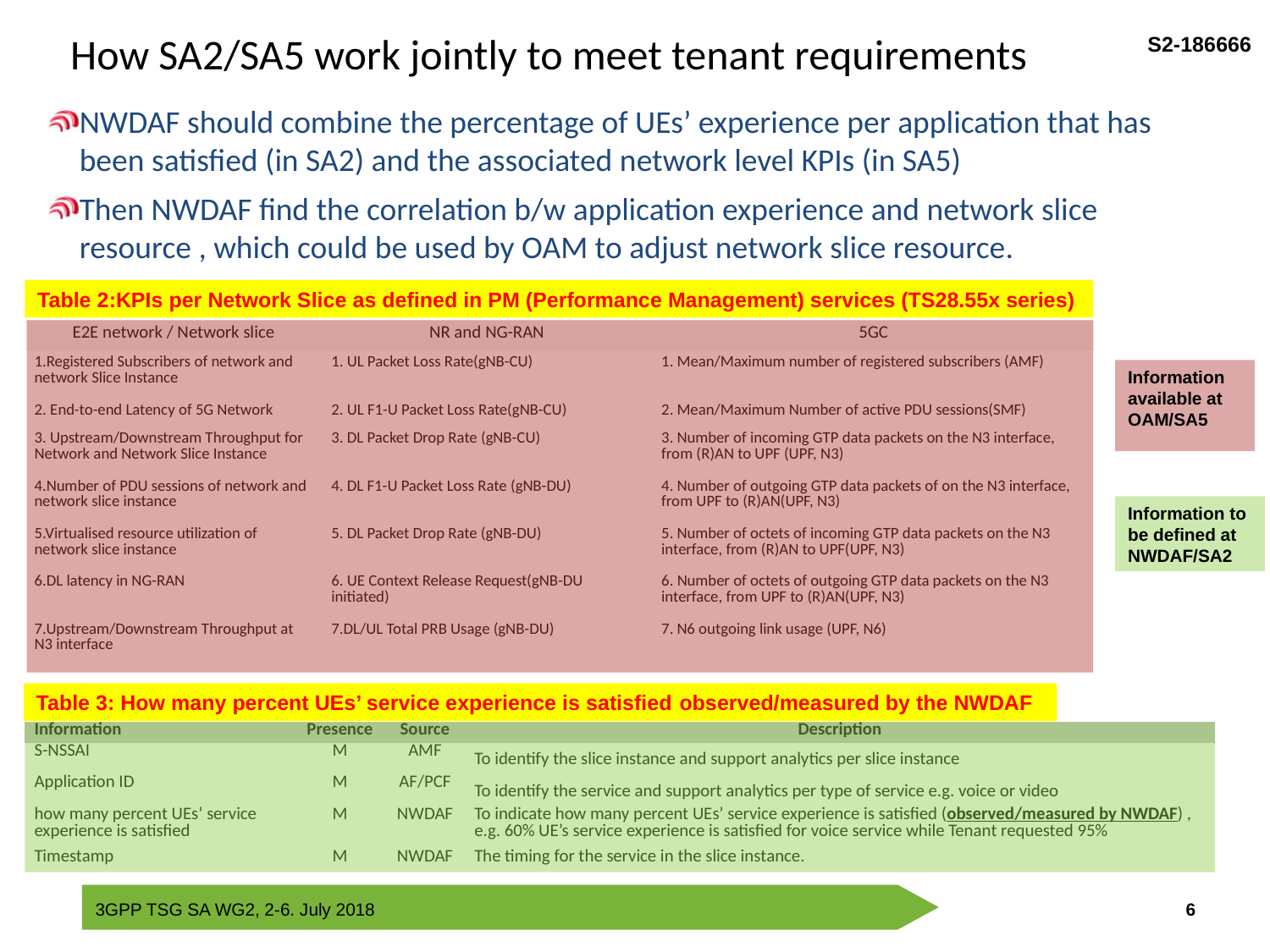

How SA2/SA5 work jointly to meet tenant requirements
NWDAF should combine the percentage of UEs’ experience per application that has been satisfied (in SA2) and the associated network level KPIs (in SA5)
Then NWDAF find the correlation b/w application experience and network slice resource , which could be used by OAM to adjust network slice resource.
Table 2:KPIs per Network Slice as defined in PM (Performance Management) services (TS28.55x series)
| E2E network / Network slice | NR and NG-RAN | 5GC |
| --- | --- | --- |
| 1.Registered Subscribers of network and network Slice Instance | 1. UL Packet Loss Rate(gNB-CU) | 1. Mean/Maximum number of registered subscribers (AMF) |
| 2. End-to-end Latency of 5G Network | 2. UL F1-U Packet Loss Rate(gNB-CU) | 2. Mean/Maximum Number of active PDU sessions(SMF) |
| 3. Upstream/Downstream Throughput for Network and Network Slice Instance | 3. DL Packet Drop Rate (gNB-CU) | 3. Number of incoming GTP data packets on the N3 interface, from (R)AN to UPF (UPF, N3) |
| 4.Number of PDU sessions of network and network slice instance | 4. DL F1-U Packet Loss Rate (gNB-DU) | 4. Number of outgoing GTP data packets of on the N3 interface, from UPF to (R)AN(UPF, N3) |
| 5.Virtualised resource utilization of network slice instance | 5. DL Packet Drop Rate (gNB-DU) | 5. Number of octets of incoming GTP data packets on the N3 interface, from (R)AN to UPF(UPF, N3) |
| 6.DL latency in NG-RAN | 6. UE Context Release Request(gNB-DU initiated) | 6. Number of octets of outgoing GTP data packets on the N3 interface, from UPF to (R)AN(UPF, N3) |
| 7.Upstream/Downstream Throughput at N3 interface | 7.DL/UL Total PRB Usage (gNB-DU) | 7. N6 outgoing link usage (UPF, N6) |

Information available at OAM/SA5
Information to be defined at NWDAF/SA2
Table 3: How many percent UEs’ service experience is satisfied observed/measured by the NWDAF
| Information | Presence | Source | Description |
| --- | --- | --- | --- |
| S-NSSAI | M | AMF | To identify the slice instance and support analytics per slice instance |
| Application ID | M | AF/PCF | To identify the service and support analytics per type of service e.g. voice or video |
| how many percent UEs’ service experience is satisfied | M | NWDAF | To indicate how many percent UEs’ service experience is satisfied (observed/measured by NWDAF) , e.g. 60% UE’s service experience is satisfied for voice service while Tenant requested 95% |
| Timestamp | M | NWDAF | The timing for the service in the slice instance. |